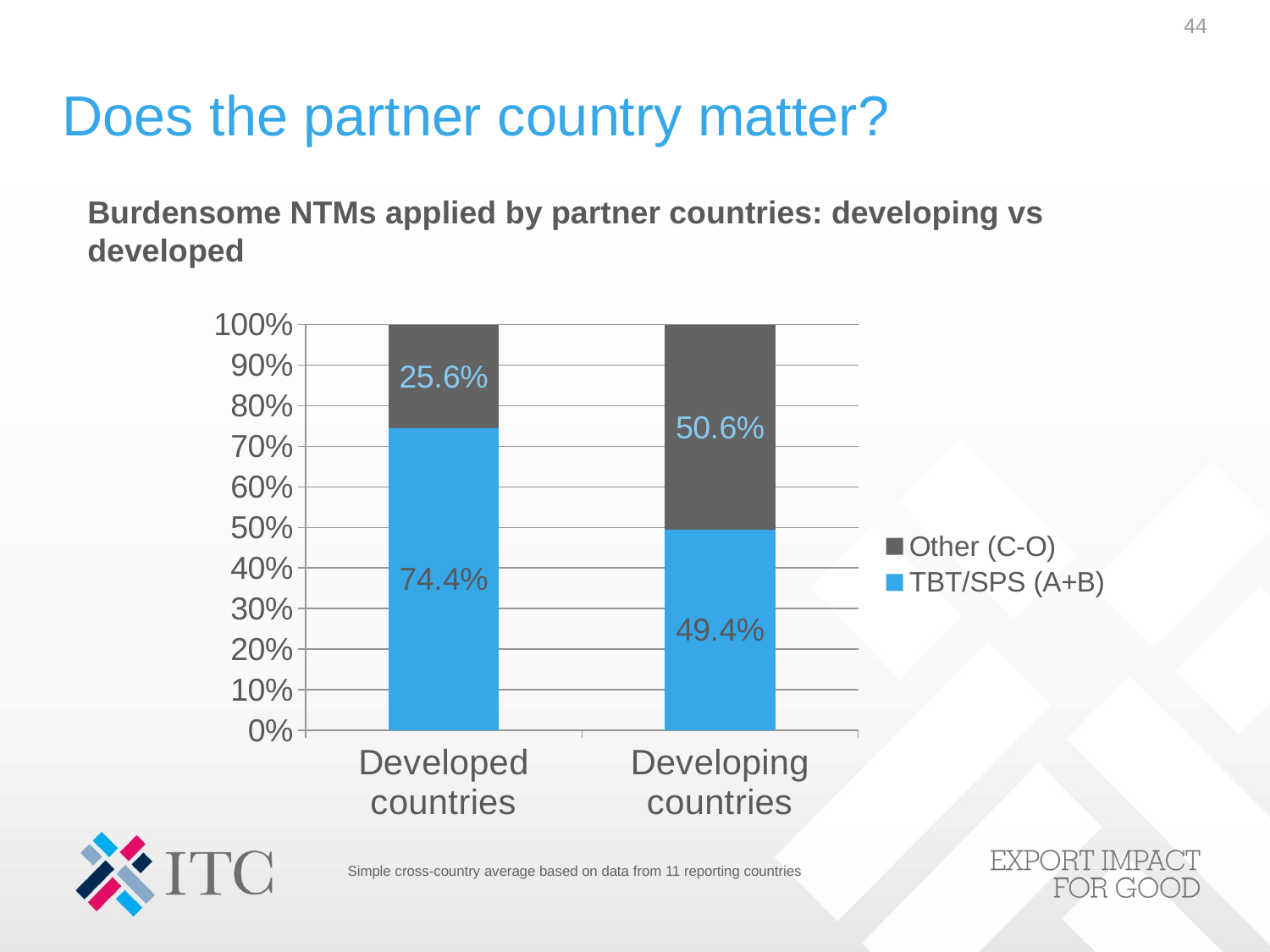

44
# Does the partner country matter?
Burdensome NTMs applied by partner countries: developing vs developed

### Chart

| Category | TBT/SPS (A+B) | Other (C-O) |
|---|---|---|
| Developed countries | 0.7436641878952048 | 0.25633581210479506 |
| Developing countries | 0.4943993490590371 | 0.5056006509409628 |
Simple cross-country average based on data from 11 reporting countries